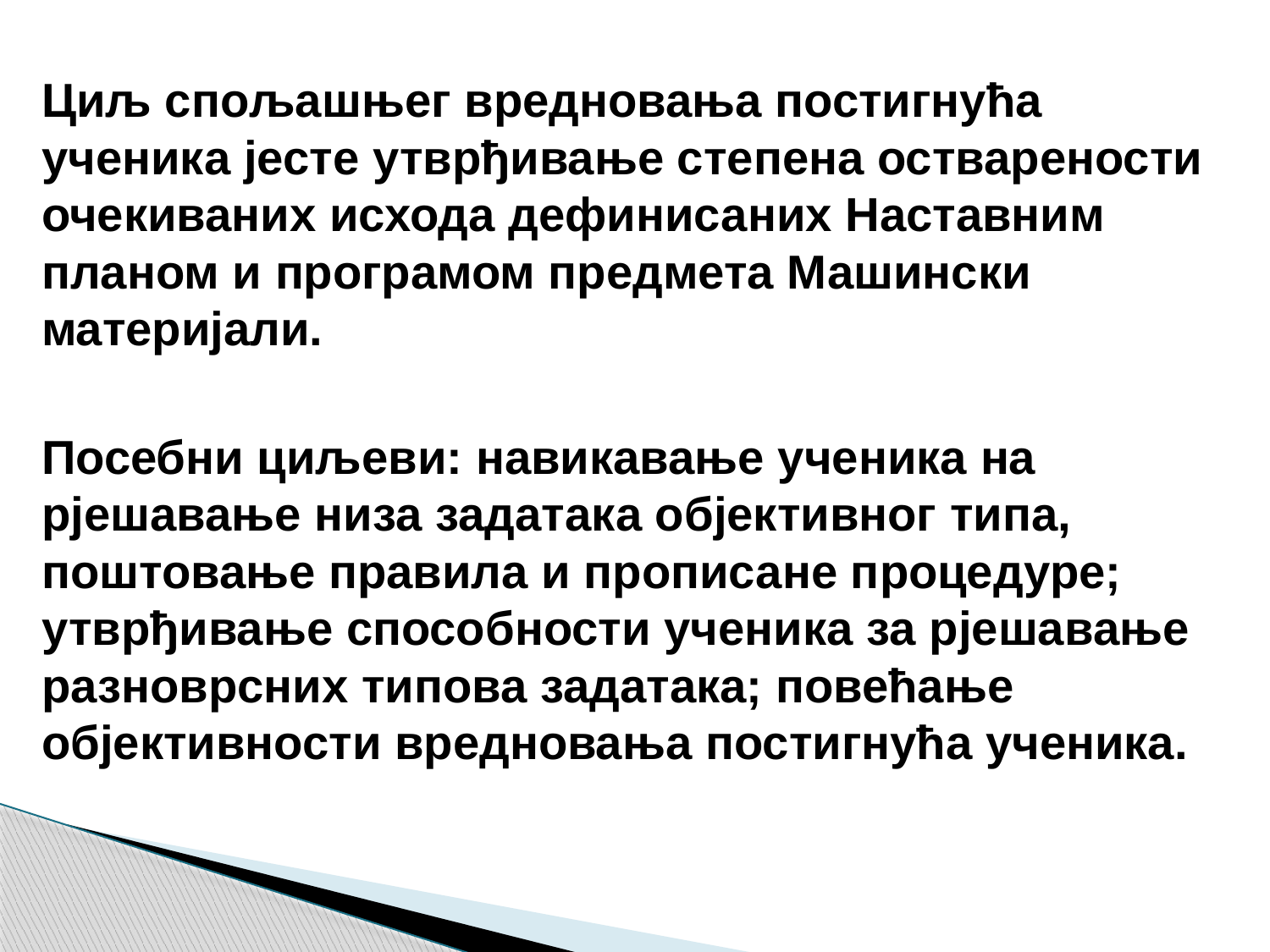

Циљ спољашњег вредновања постигнућа ученика јесте утврђивање степена остварености очекиваних исхода дефинисаних Наставним планом и програмом предмета Машински материјали.

	Посебни циљеви: навикавање ученика на рјешавање низа задатака објективног типа, поштовање правила и прописане процедуре; утврђивање способности ученика за рјешавање разноврсних типова задатака; повећање објективности вредновања постигнућа ученика.